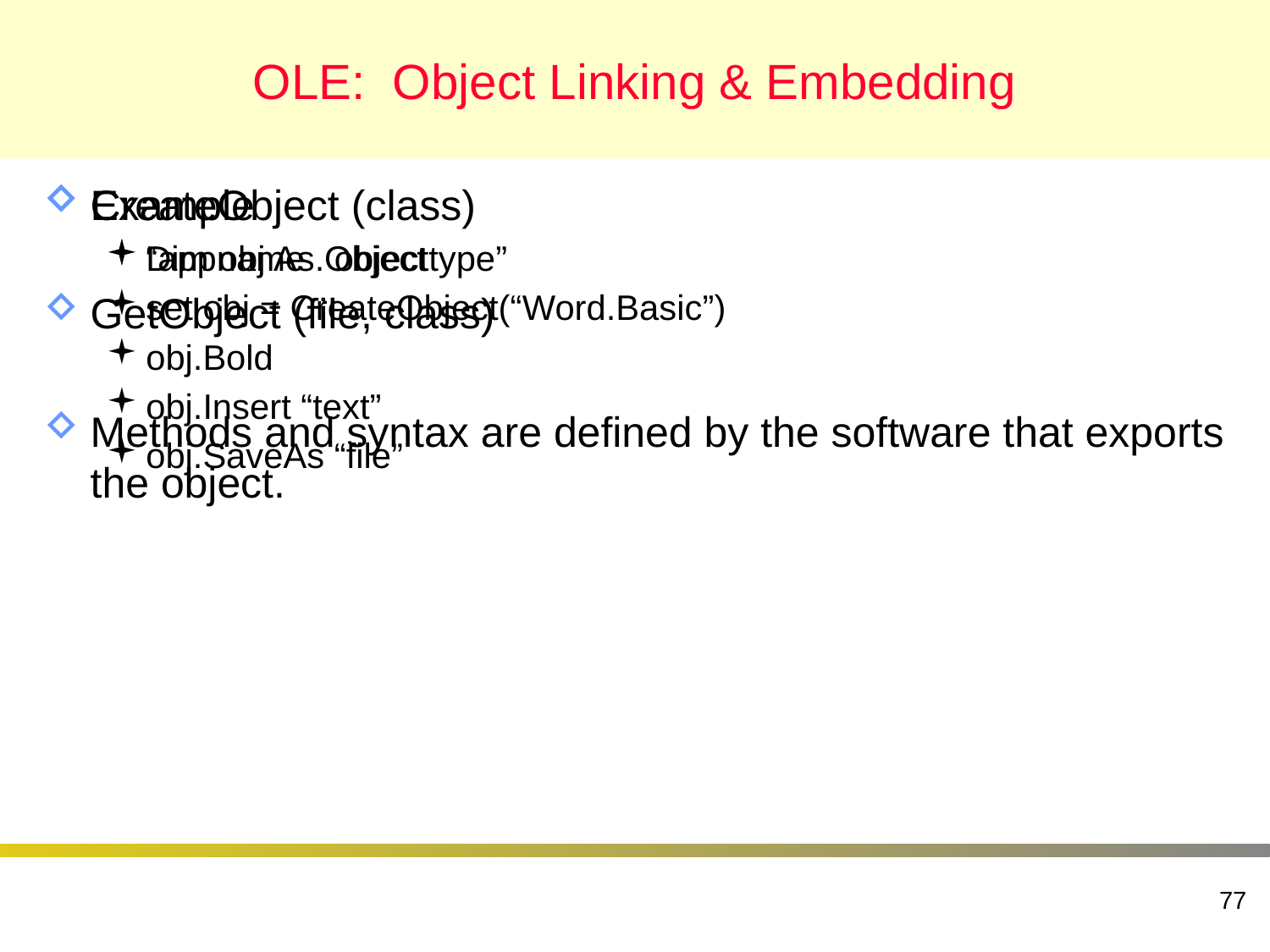

# OLE:  Object Linking & Embedding
CreateObject (class)
“appname . objecttype”
GetObject (file, class)

Methods and syntax are defined by the software that exports the object.
Example
Dim obj As Object
set obj = CreateObject(“Word.Basic”)
obj.Bold
obj.Insert “text”
obj.SaveAs “file”
77